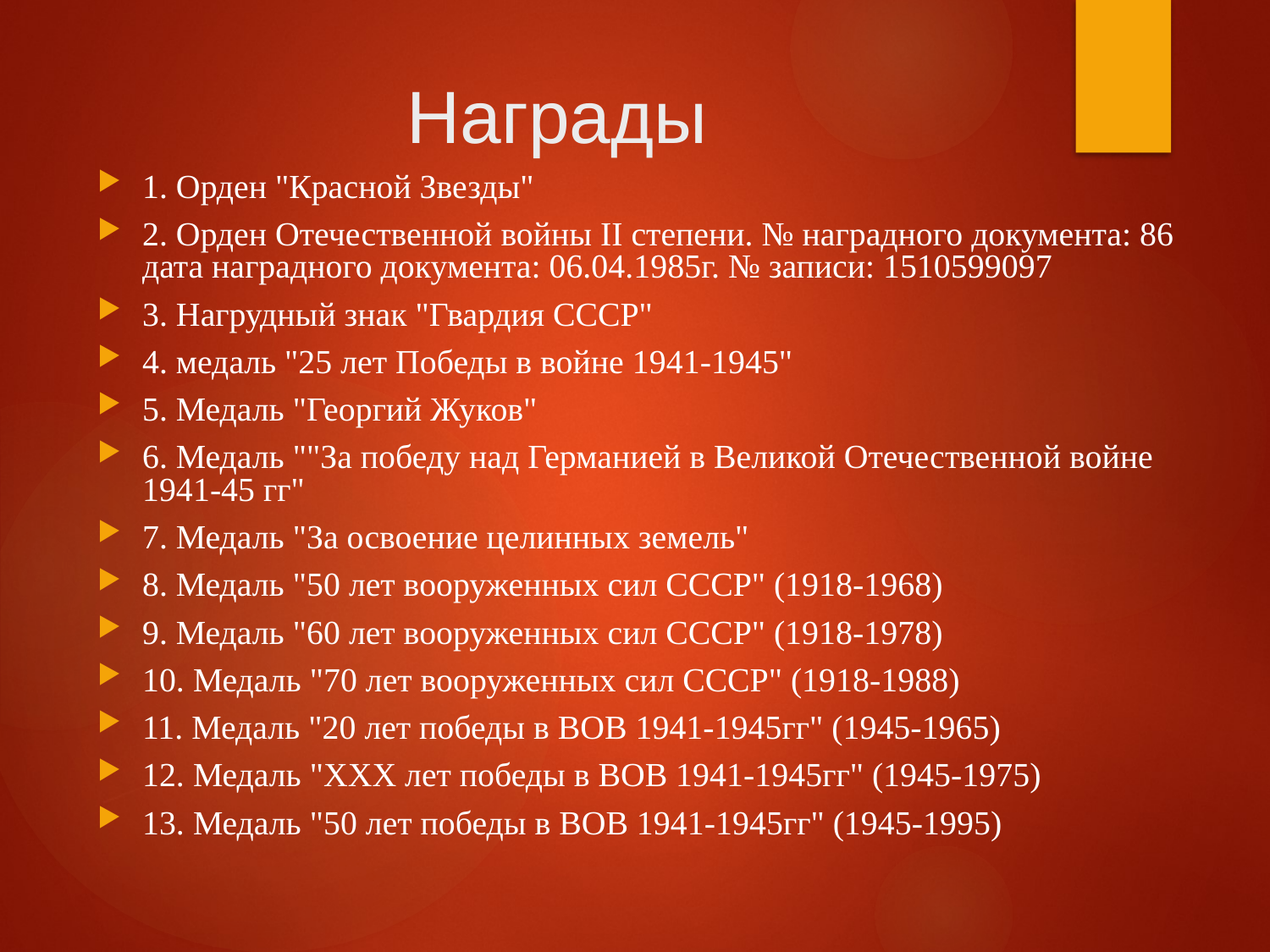

# Награды

1. Орден "Красной Звезды"
2. Орден Отечественной войны II степени. № наградного документа: 86 дата наградного документа: 06.04.1985г. № записи: 1510599097
3. Нагрудный знак "Гвардия СССР"
4. медаль "25 лет Победы в войне 1941-1945"
5. Медаль "Георгий Жуков"
6. Медаль ""За победу над Германией в Великой Отечественной войне 1941-45 гг"
7. Медаль "За освоение целинных земель"
8. Медаль "50 лет вооруженных сил СССР" (1918-1968)
9. Медаль "60 лет вооруженных сил СССР" (1918-1978)
10. Медаль "70 лет вооруженных сил СССР" (1918-1988)
11. Медаль "20 лет победы в ВОВ 1941-1945гг" (1945-1965)
12. Медаль "XXX лет победы в ВОВ 1941-1945гг" (1945-1975)
13. Медаль "50 лет победы в ВОВ 1941-1945гг" (1945-1995)